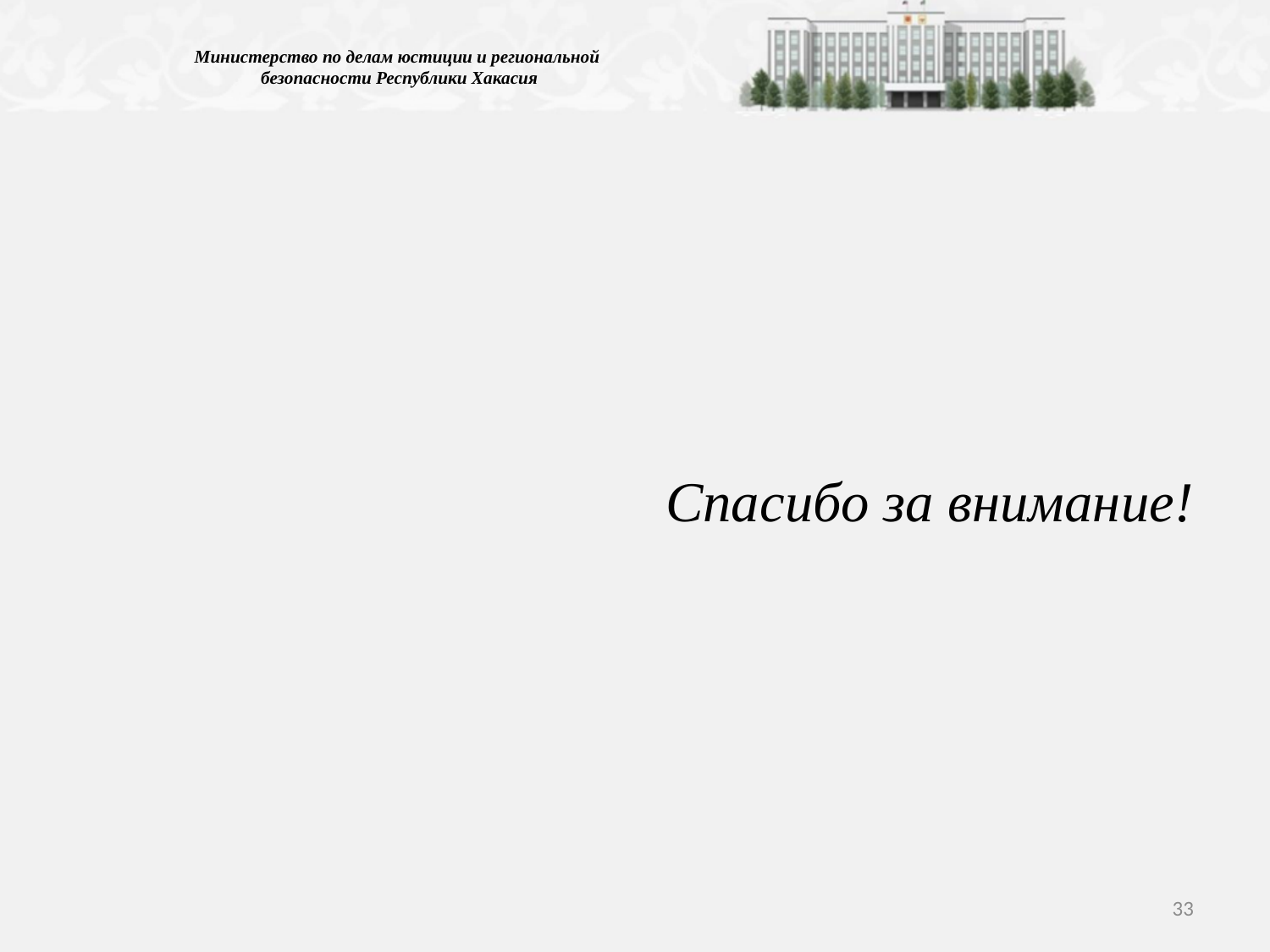

# Министерство по делам юстиции и региональной безопасности Республики Хакасия

Спасибо за внимание!
33